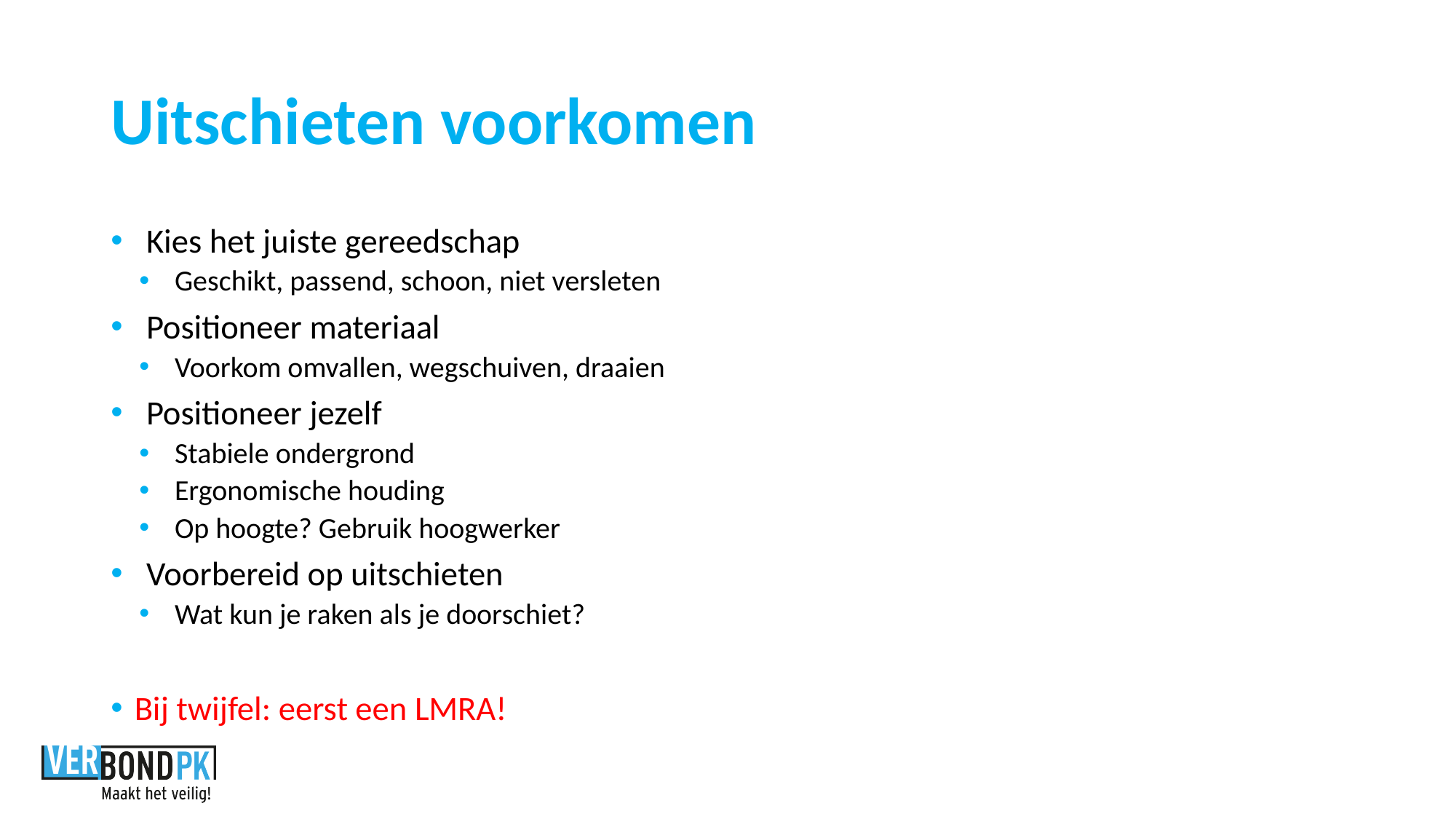

# Uitschieten voorkomen
Kies het juiste gereedschap
Geschikt, passend, schoon, niet versleten
Positioneer materiaal
Voorkom omvallen, wegschuiven, draaien
Positioneer jezelf
Stabiele ondergrond
Ergonomische houding
Op hoogte? Gebruik hoogwerker
Voorbereid op uitschieten
Wat kun je raken als je doorschiet?

Bij twijfel: eerst een LMRA!